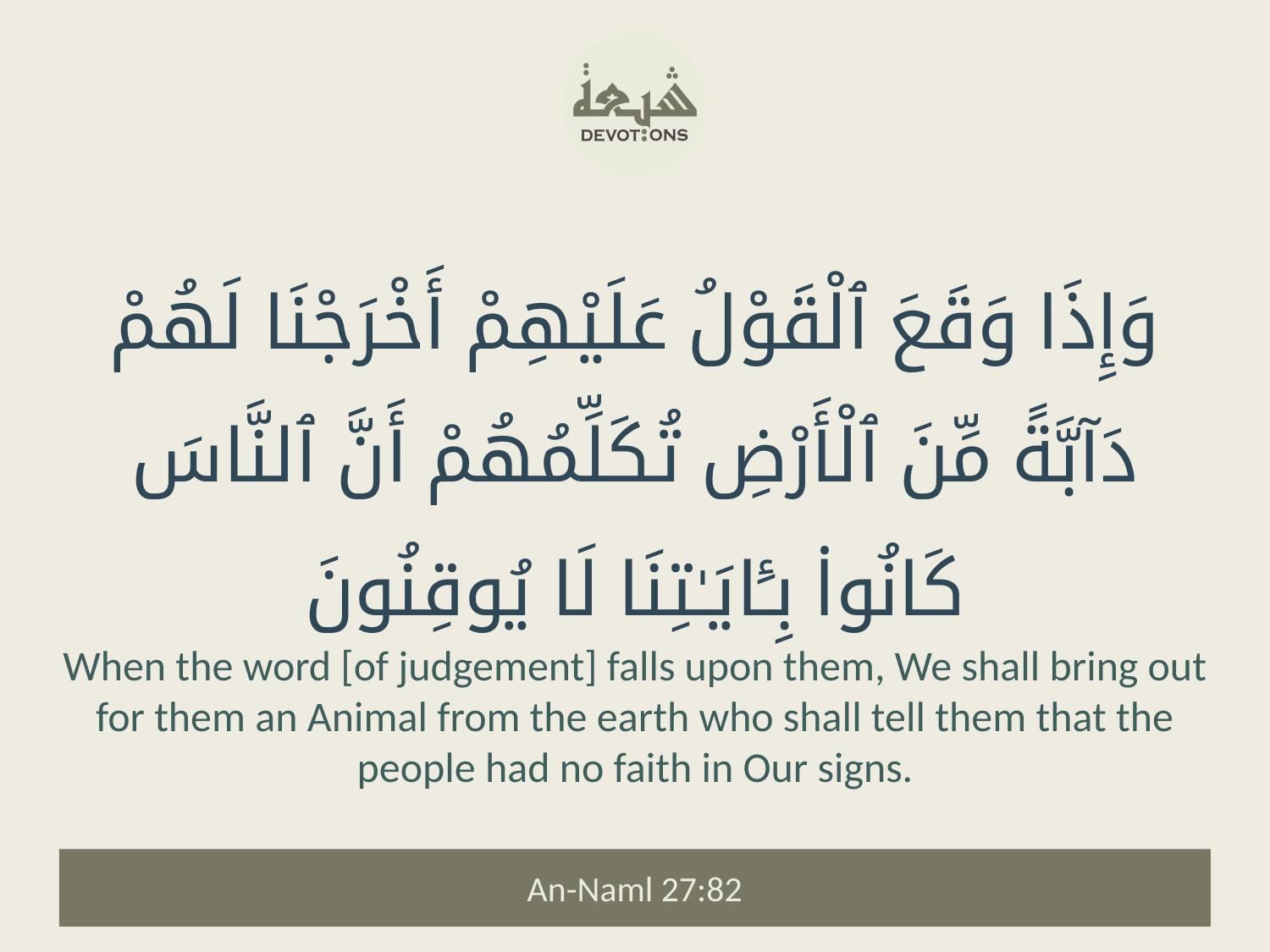

وَإِذَا وَقَعَ ٱلْقَوْلُ عَلَيْهِمْ أَخْرَجْنَا لَهُمْ دَآبَّةً مِّنَ ٱلْأَرْضِ تُكَلِّمُهُمْ أَنَّ ٱلنَّاسَ كَانُوا۟ بِـَٔايَـٰتِنَا لَا يُوقِنُونَ
When the word [of judgement] falls upon them, We shall bring out for them an Animal from the earth who shall tell them that the people had no faith in Our signs.
An-Naml 27:82